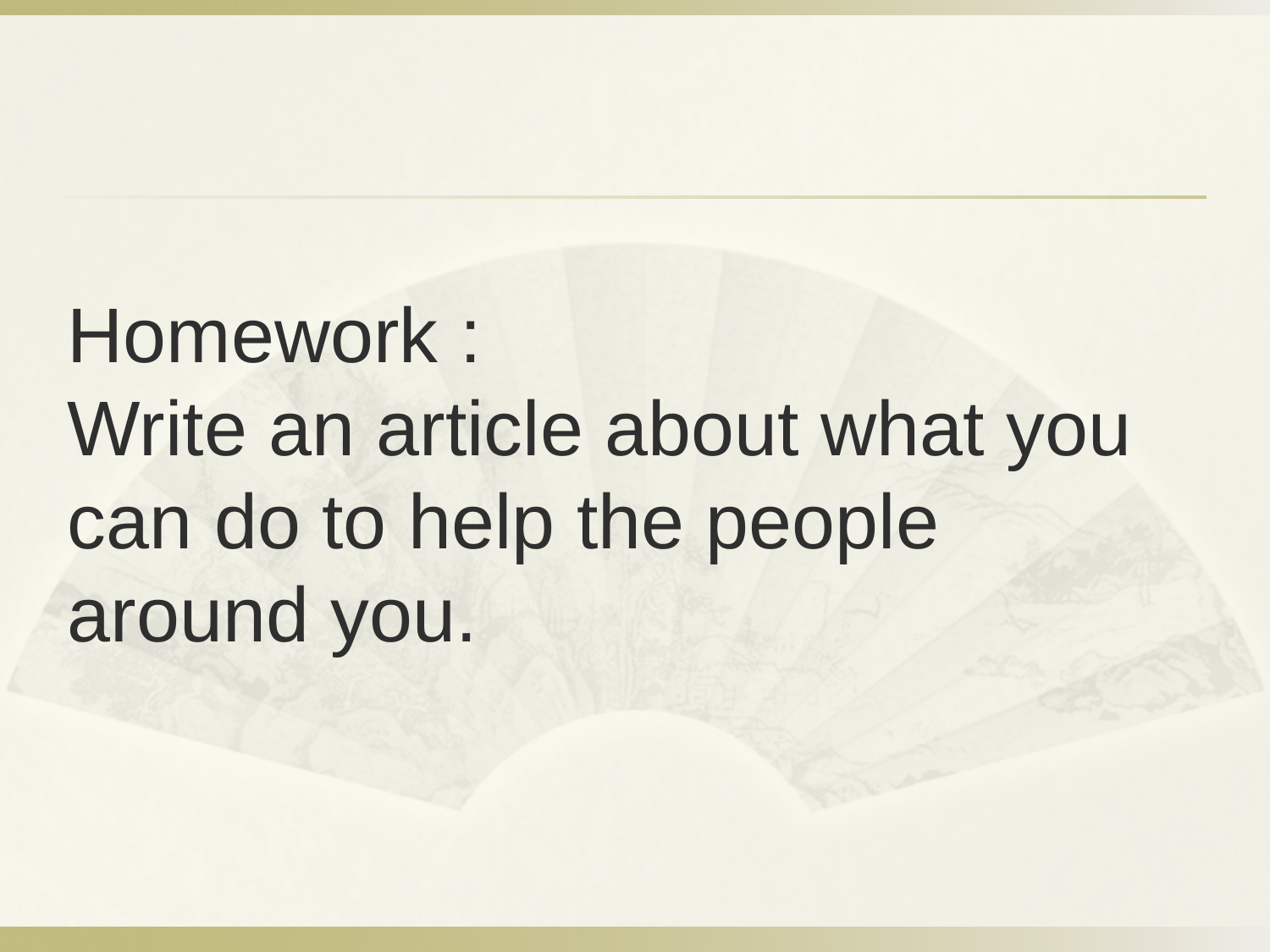

# Homework : Write an article about what you can do to help the people around you.